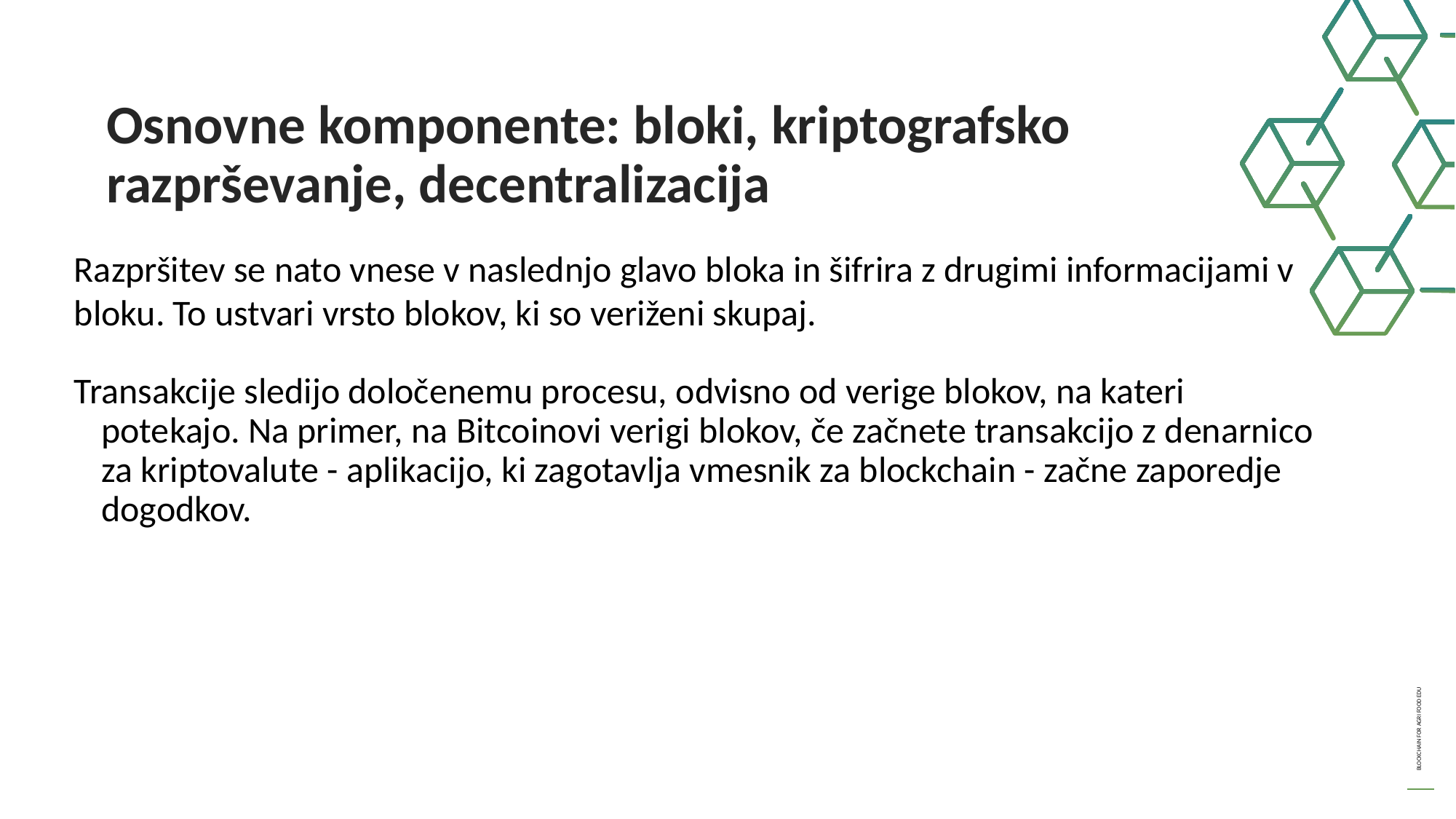

Osnovne komponente: bloki, kriptografsko razprševanje, decentralizacija
Razpršitev se nato vnese v naslednjo glavo bloka in šifrira z drugimi informacijami v bloku. To ustvari vrsto blokov, ki so veriženi skupaj.

Transakcije sledijo določenemu procesu, odvisno od verige blokov, na kateri potekajo. Na primer, na Bitcoinovi verigi blokov, če začnete transakcijo z denarnico za kriptovalute - aplikacijo, ki zagotavlja vmesnik za blockchain - začne zaporedje dogodkov.